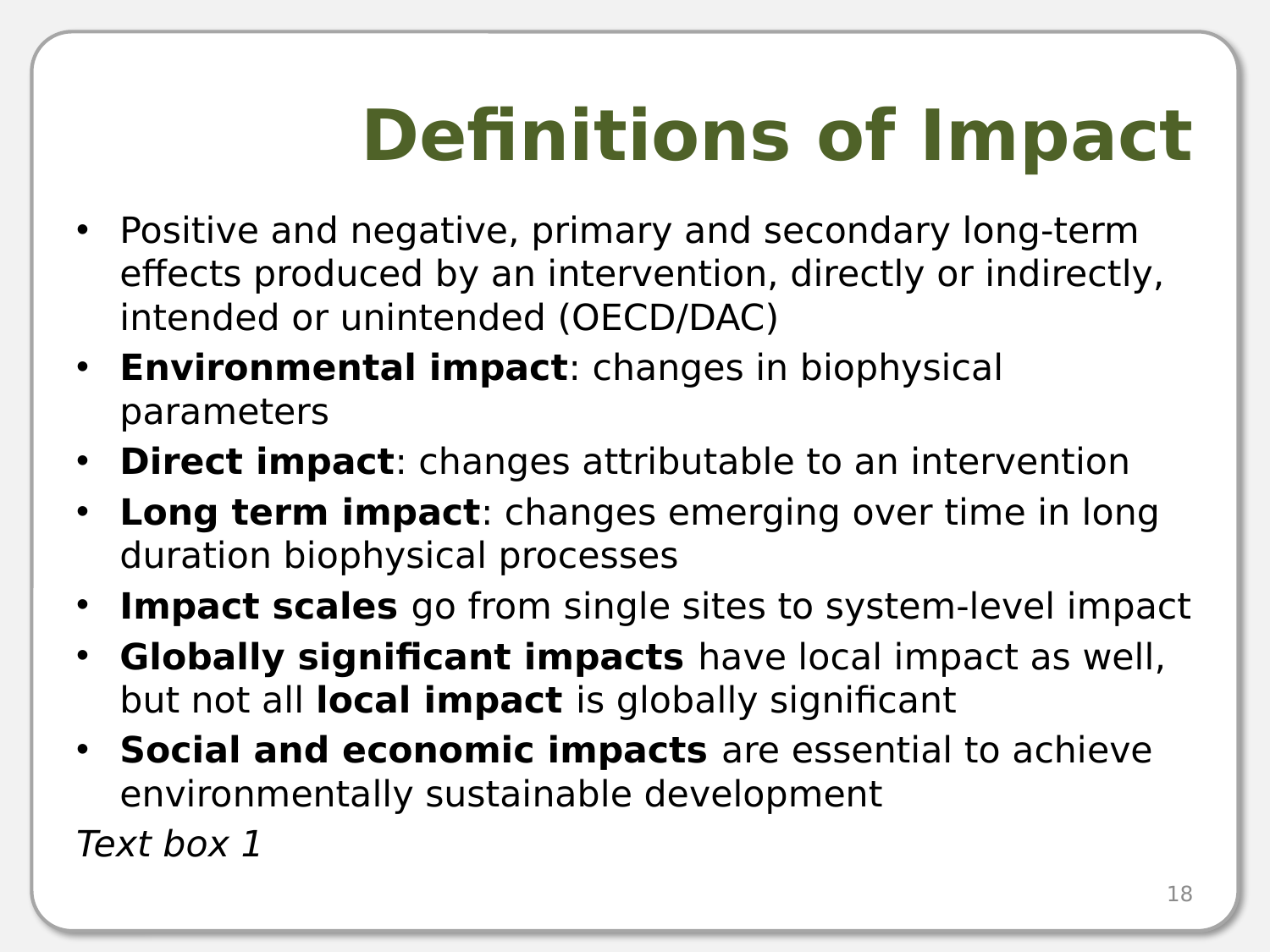

# Definitions of Impact
Positive and negative, primary and secondary long-term effects produced by an intervention, directly or indirectly, intended or unintended (OECD/DAC)
Environmental impact: changes in biophysical parameters
Direct impact: changes attributable to an intervention
Long term impact: changes emerging over time in long duration biophysical processes
Impact scales go from single sites to system-level impact
Globally significant impacts have local impact as well, but not all local impact is globally significant
Social and economic impacts are essential to achieve environmentally sustainable development
Text box 1
18